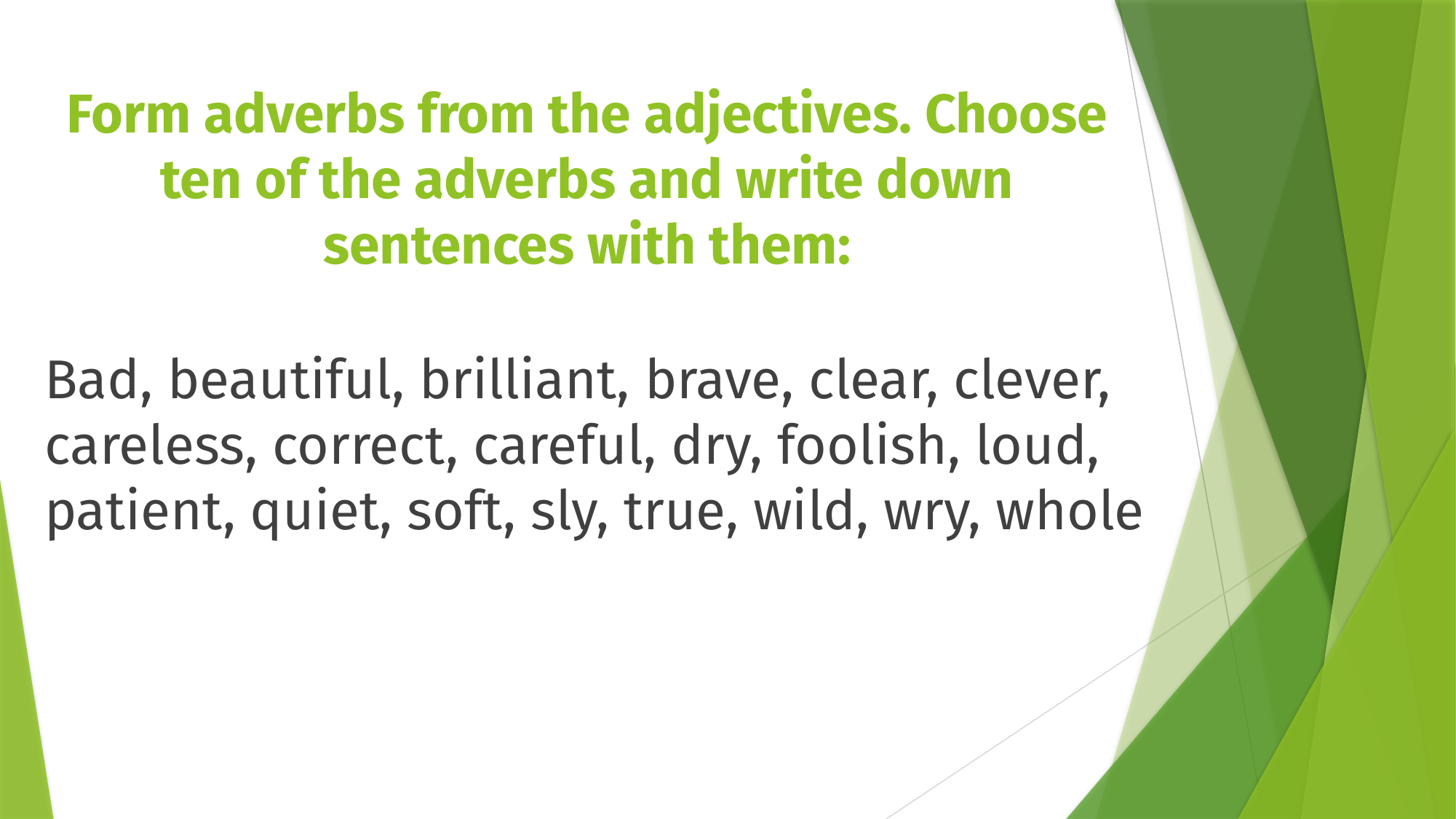

# Form adverbs from the adjectives. Choose ten of the adverbs and write down sentences with them:
Bad, beautiful, brilliant, brave, clear, clever, careless, correct, careful, dry, foolish, loud, patient, quiet, soft, sly, true, wild, wry, whole